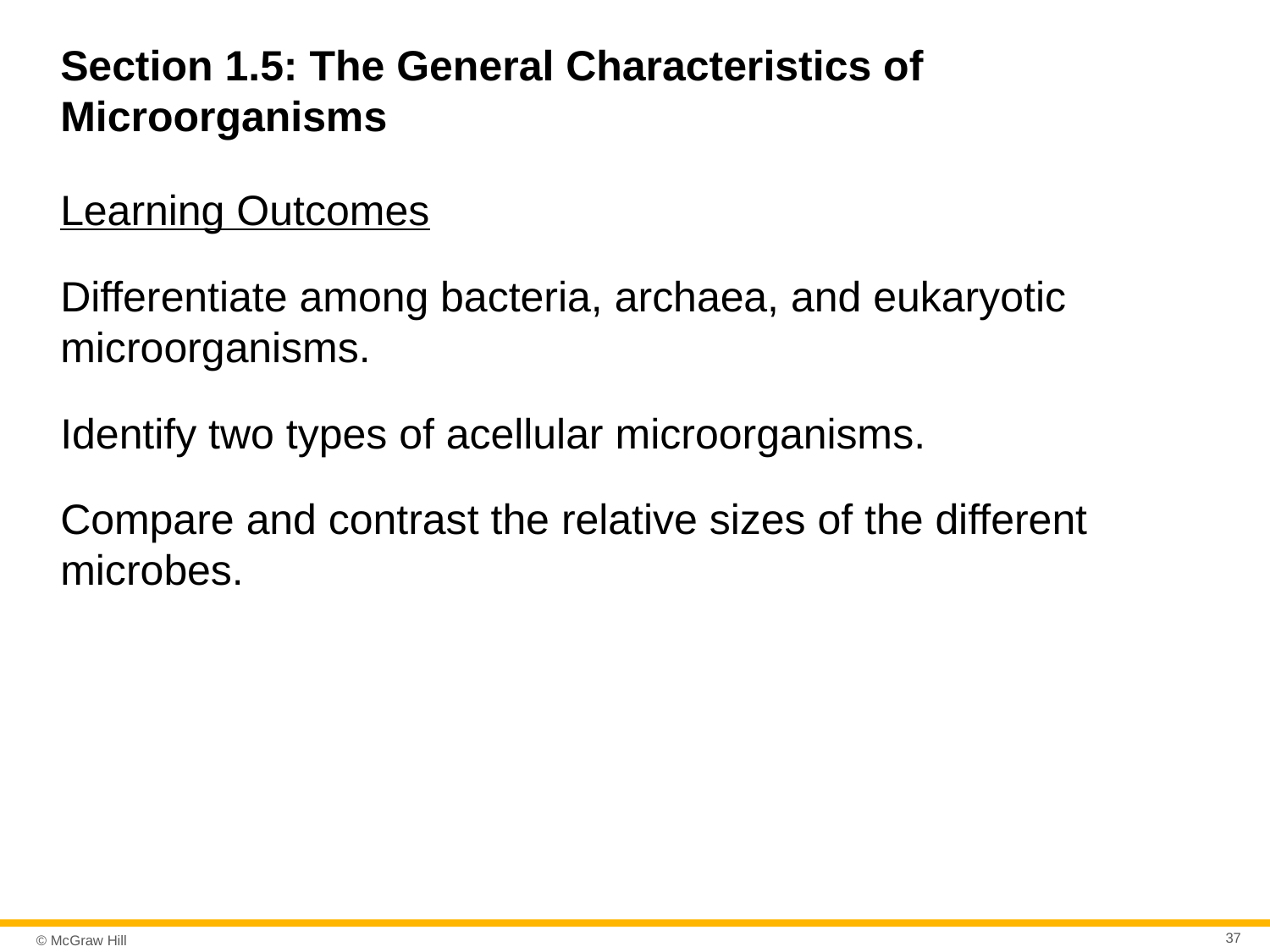

# Section 1.5: The General Characteristics of Microorganisms
Learning Outcomes
Differentiate among bacteria, archaea, and eukaryotic microorganisms.
Identify two types of acellular microorganisms.
Compare and contrast the relative sizes of the different microbes.